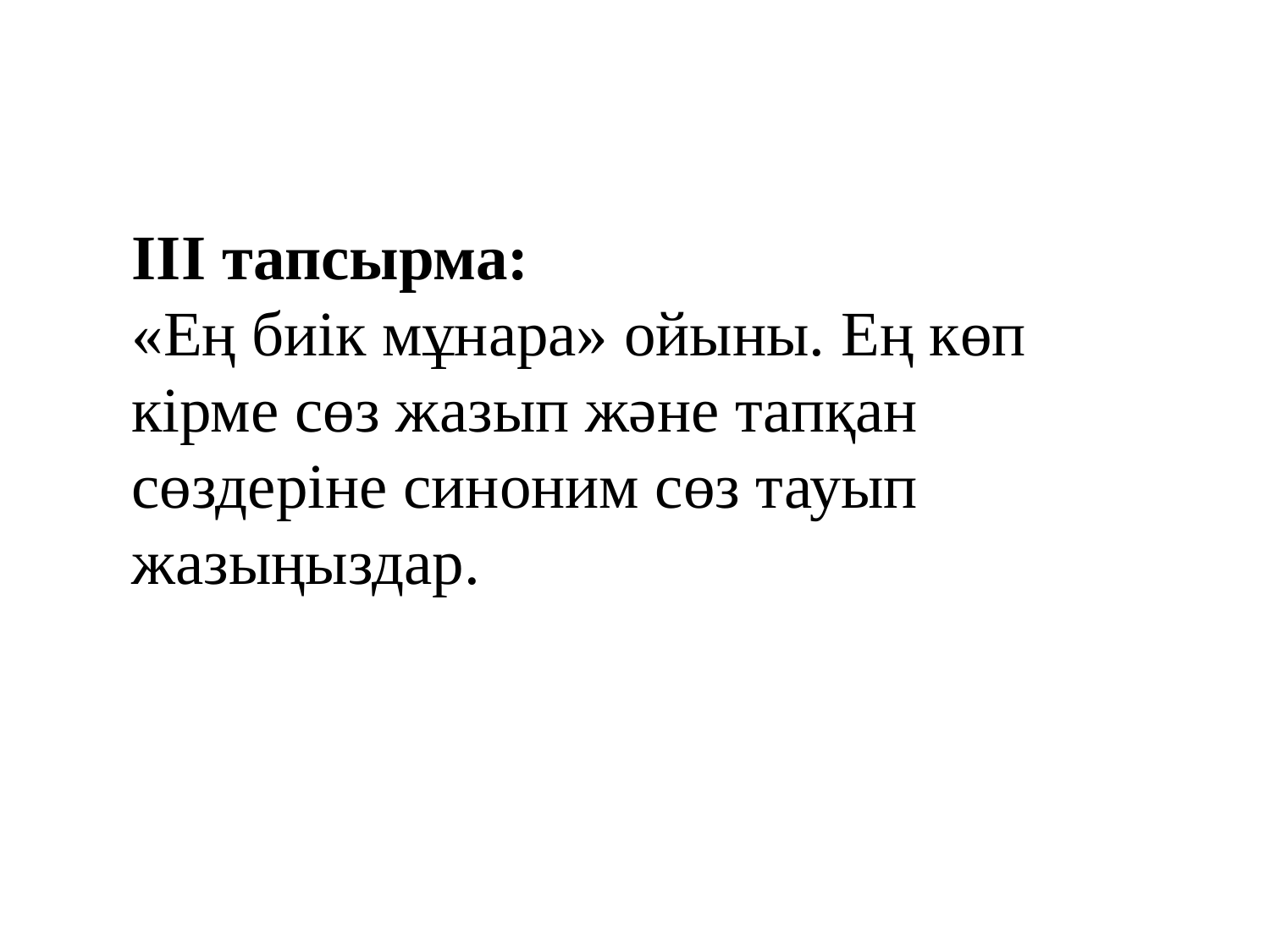

III тапсырма:
«Ең биік мұнара» ойыны. Ең көп кірме сөз жазып және тапқан сөздеріне синоним сөз тауып жазыңыздар.